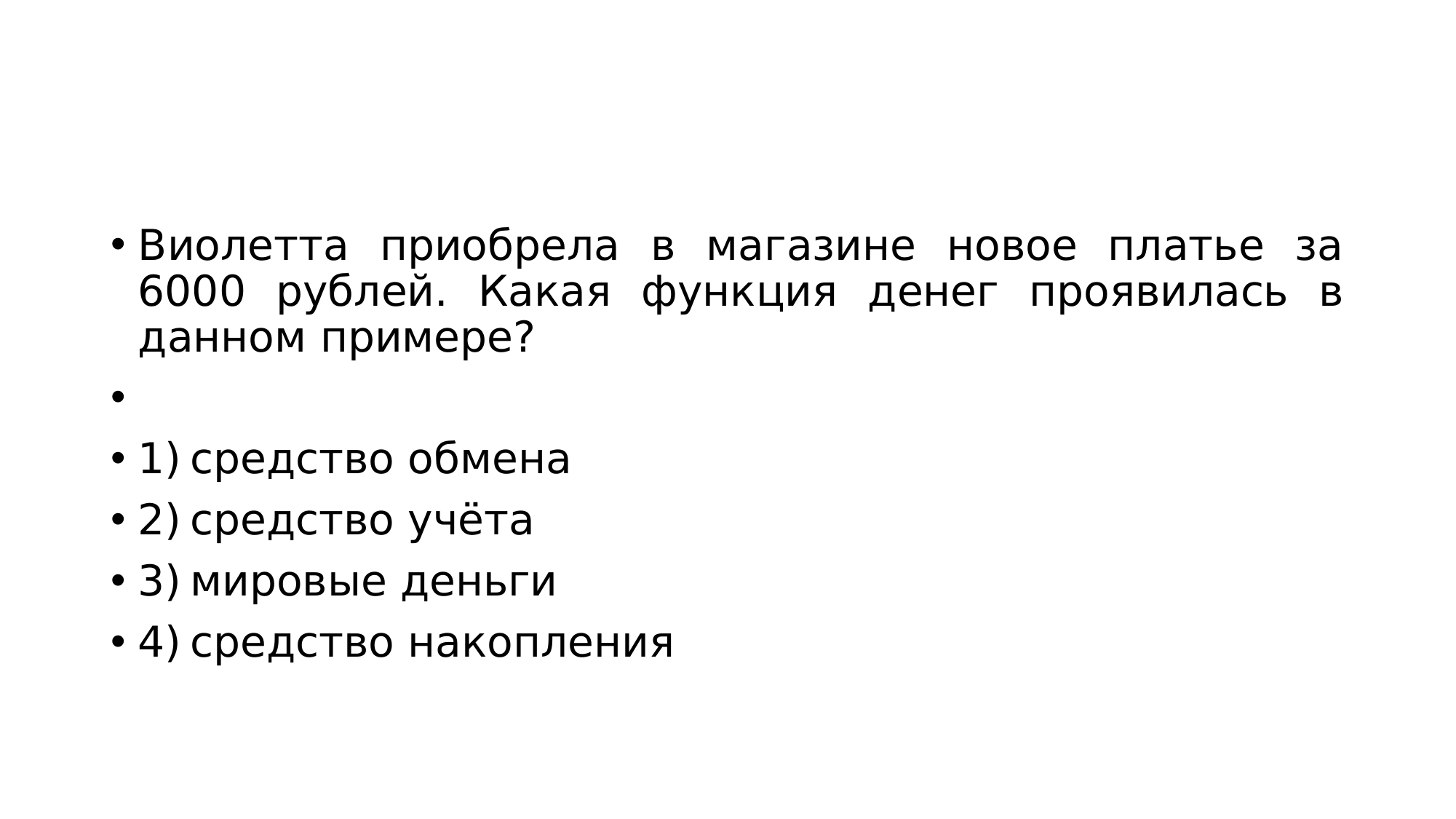

#
Виолетта приобрела в магазине новое платье за 6000 рублей. Какая функция денег проявилась в данном примере?

1) средство обмена
2) средство учёта
3) мировые деньги
4) средство накопления